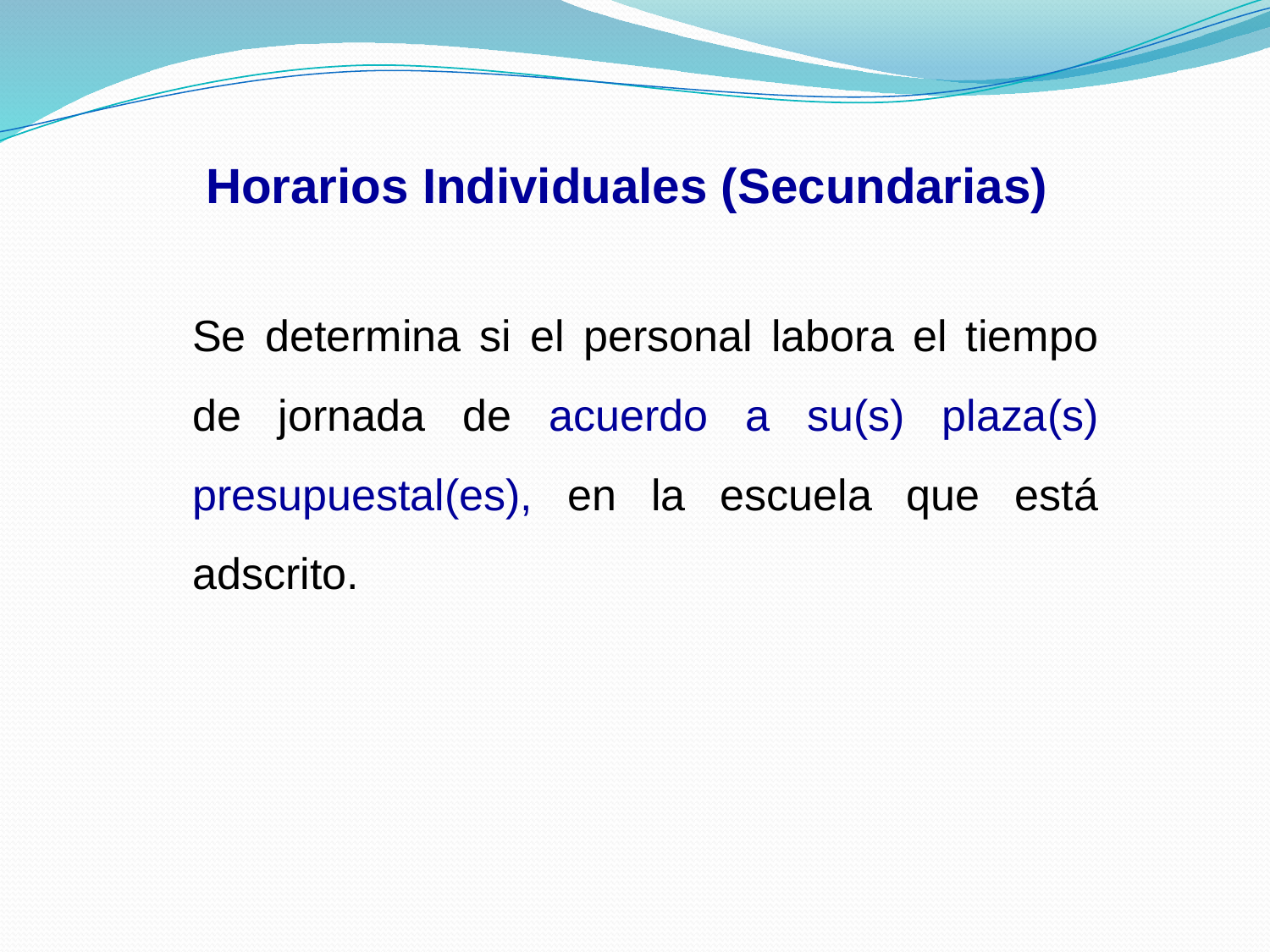

Horarios Individuales (Secundarias)
Se determina si el personal labora el tiempo de jornada de acuerdo a su(s) plaza(s) presupuestal(es), en la escuela que está adscrito.